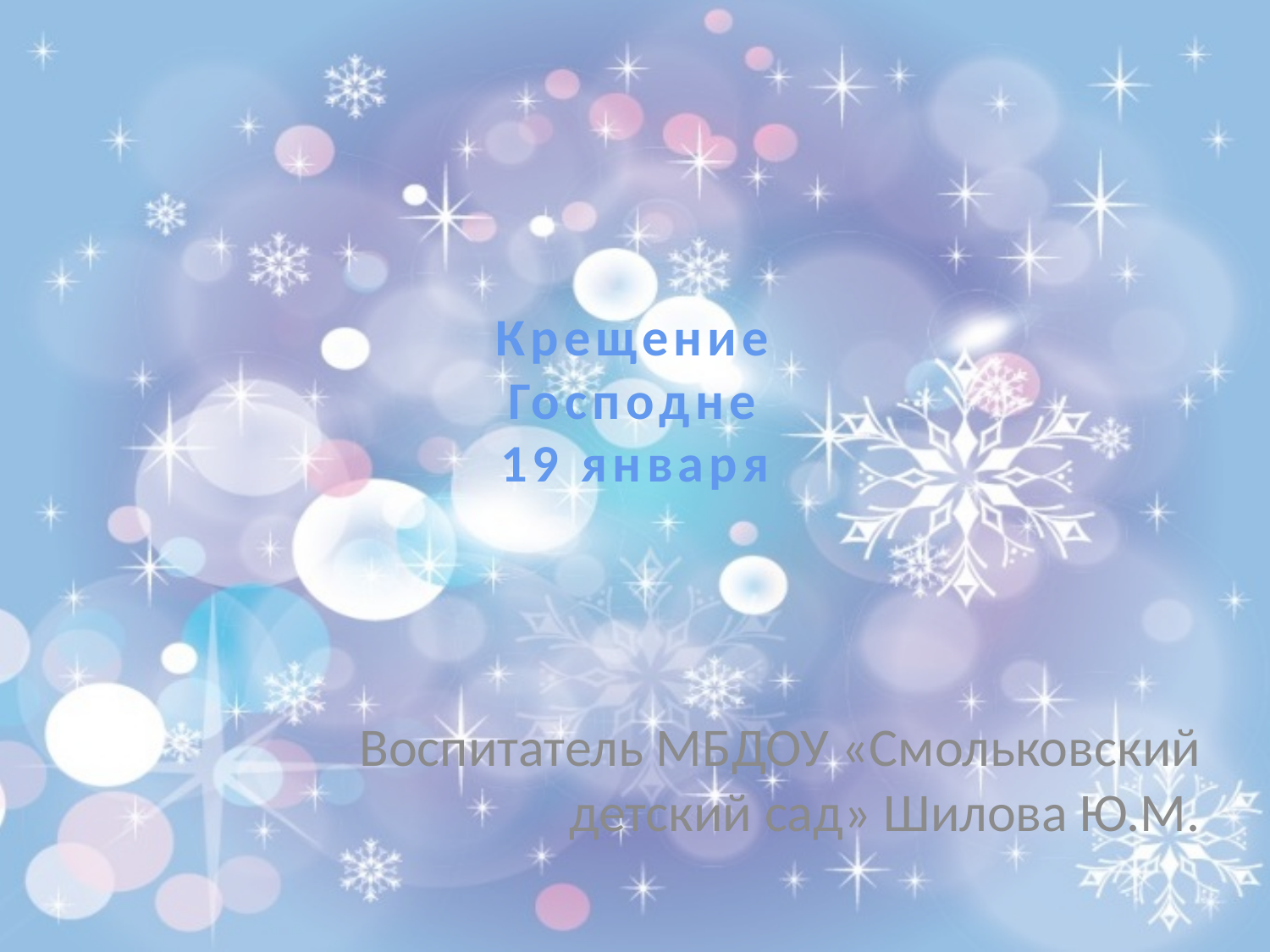

# Крещение Господне 19 января
Воспитатель МБДОУ «Смольковский детский сад» Шилова Ю.М.